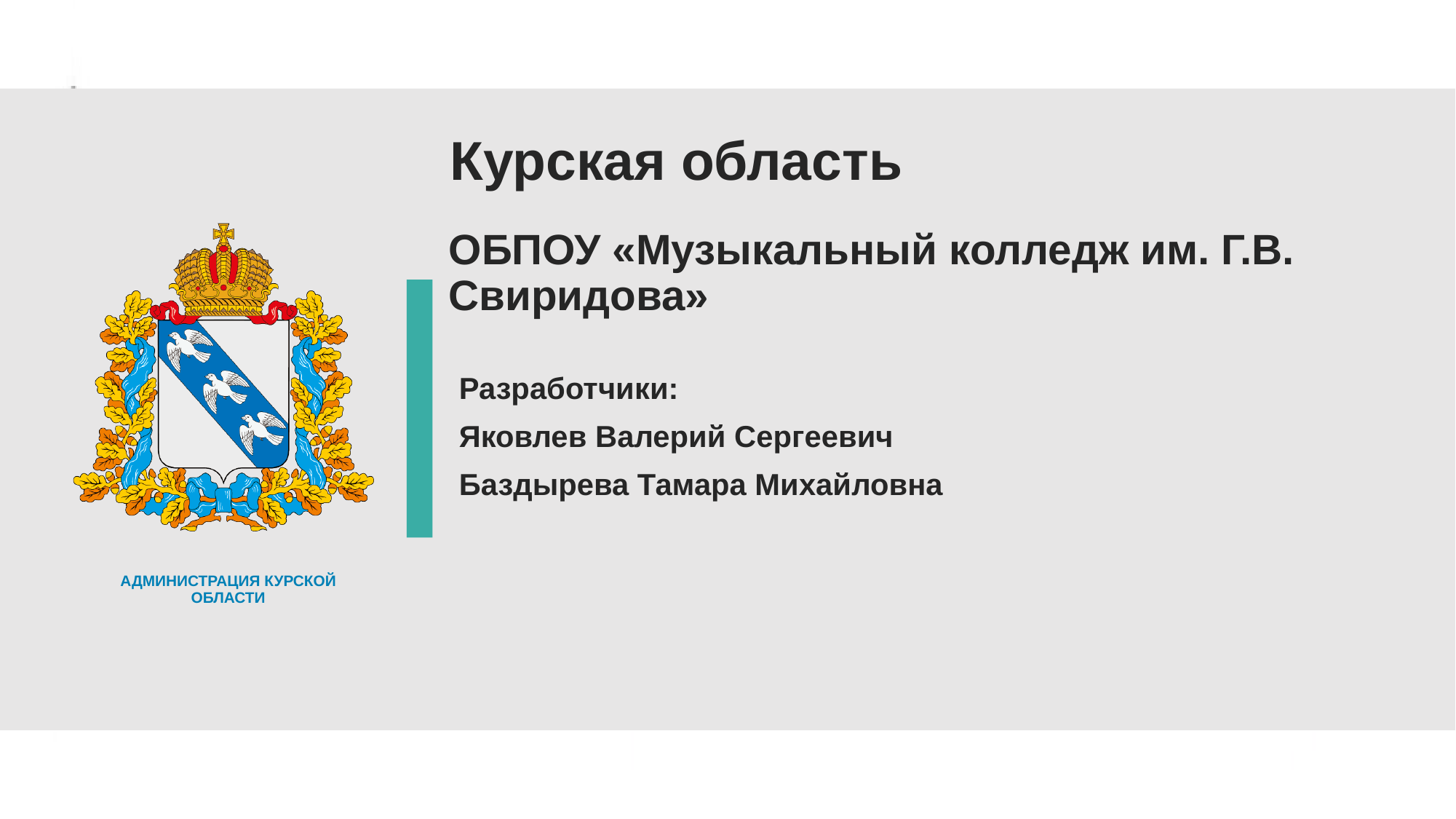

Курская область
ОБПОУ «Музыкальный колледж им. Г.В. Свиридова»
Разработчики:
Яковлев Валерий Сергеевич
Баздырева Тамара Михайловна